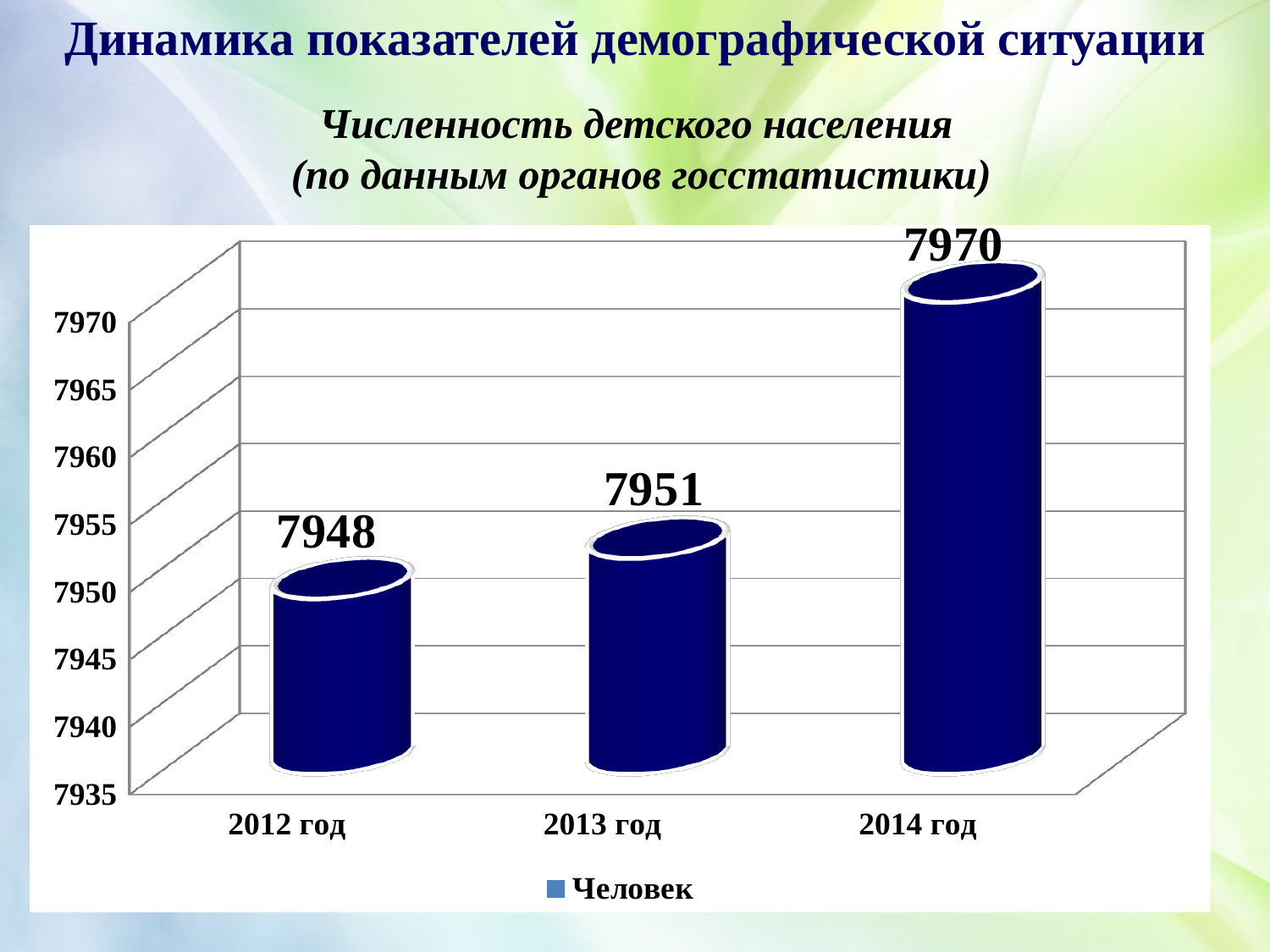

Динамика показателей демографической ситуации
Численность детского населения
(по данным органов госстатистики)

[unsupported chart]